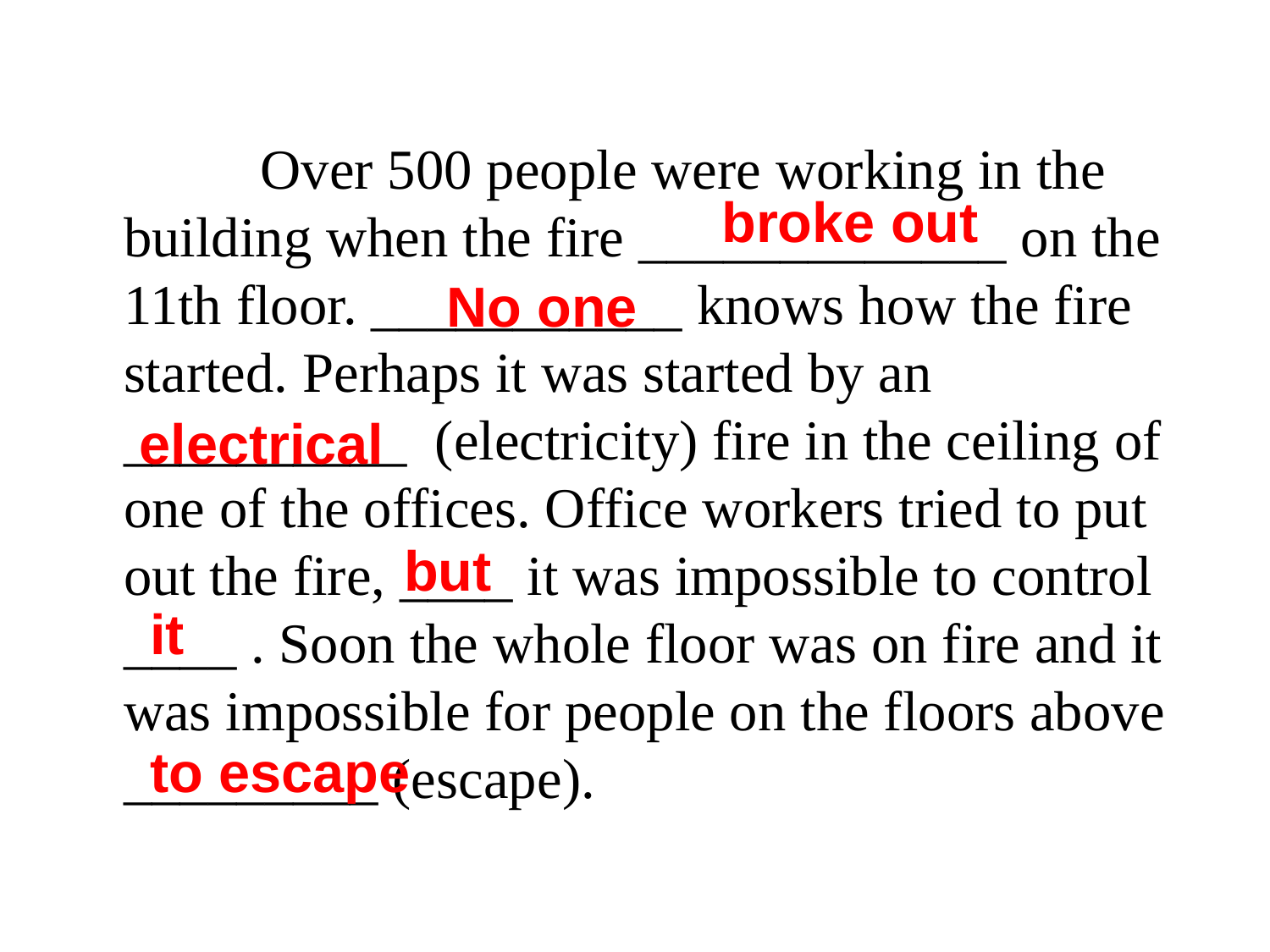

Over 500 people were working in the building when the fire _____________ on the 11th floor. ___________ knows how the fire started. Perhaps it was started by an __________  (electricity) fire in the ceiling of one of the offices. Office workers tried to put out the fire, ____ it was impossible to control ____ . Soon the whole floor was on fire and it was impossible for people on the floors above _________ (escape).

broke out
No one
electrical
but
it
to escape